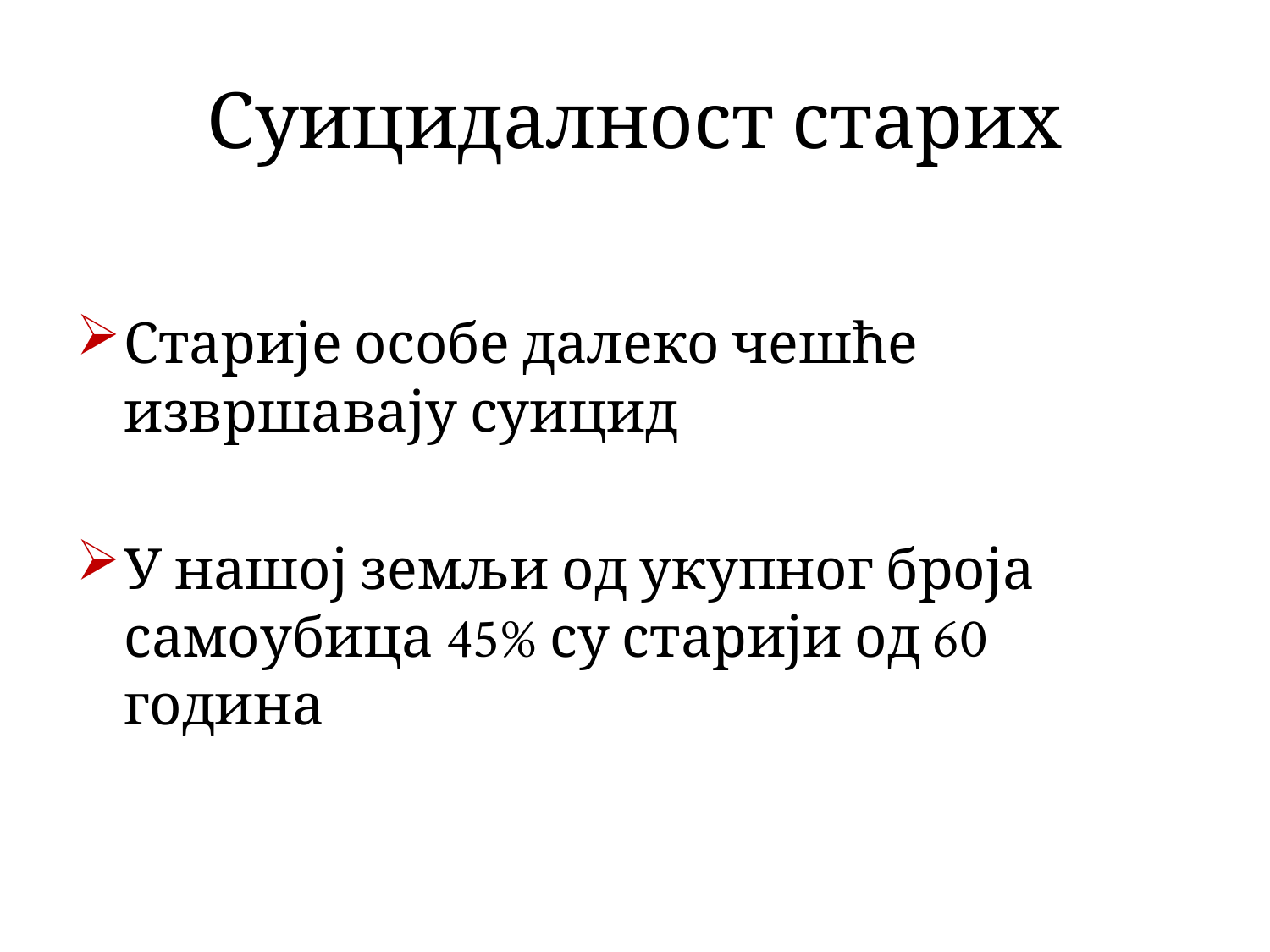

# Суицидалност старих

Старије особе далеко чешће извршавају суицид

У нашој земљи од укупног броја самоубица 45% су старији од 60 година